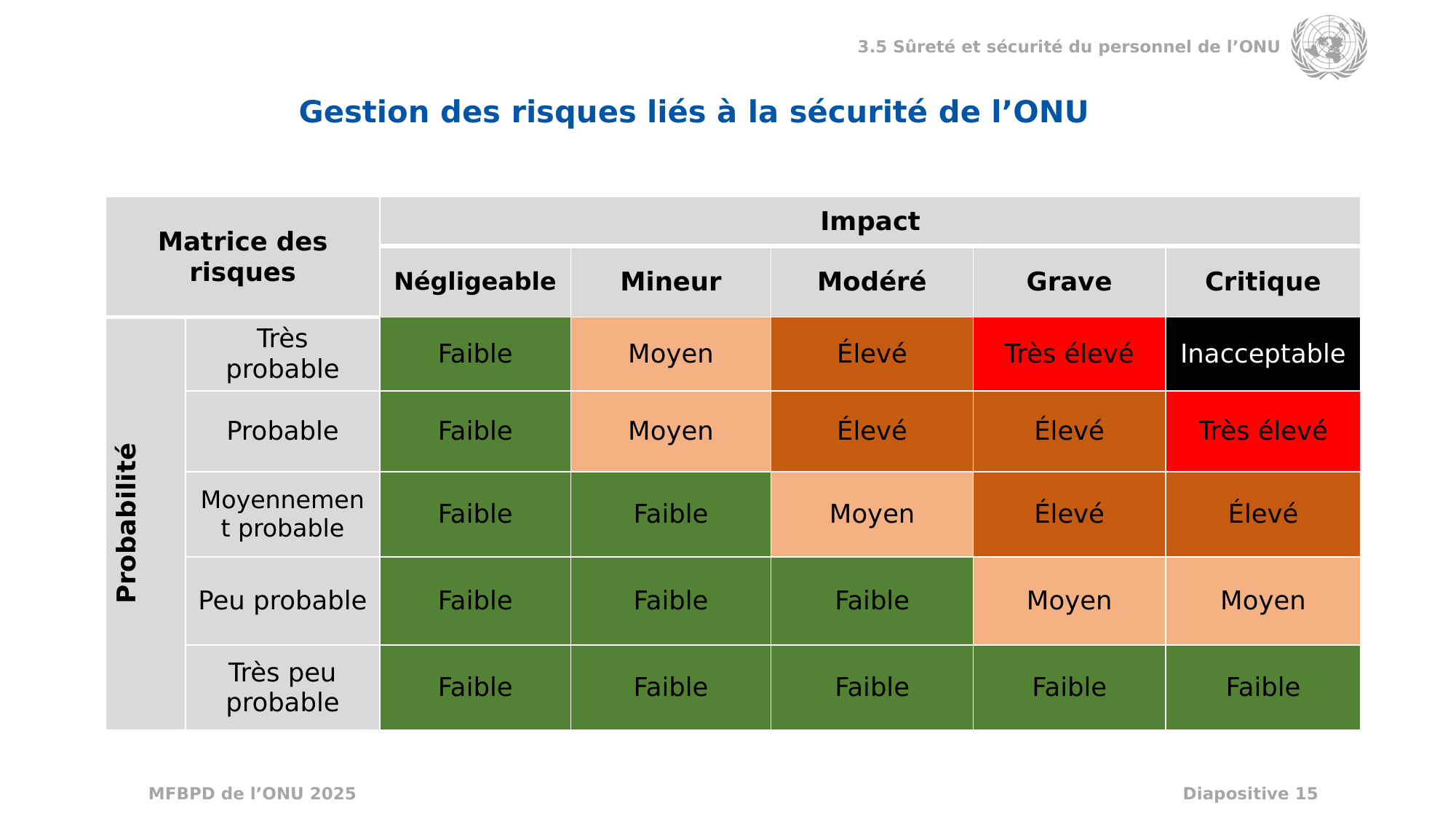

Gestion des risques liés à la sécurité de l’ONU
| Matrice des risques |  | Impact |  |  |  |  |
| --- | --- | --- | --- | --- | --- | --- |
|  |  | Négligeable | Mineur | Modéré | Grave | Critique |
| Probabilité | Très probable | Faible | Moyen | Élevé | Très élevé | Inacceptable |
|  | Probable | Faible | Moyen | Élevé | Élevé | Très élevé |
|  | Moyennement probable | Faible | Faible | Moyen | Élevé | Élevé |
|  | Peu probable | Faible | Faible | Faible | Moyen | Moyen |
|  | Très peu probable | Faible | Faible | Faible | Faible | Faible |